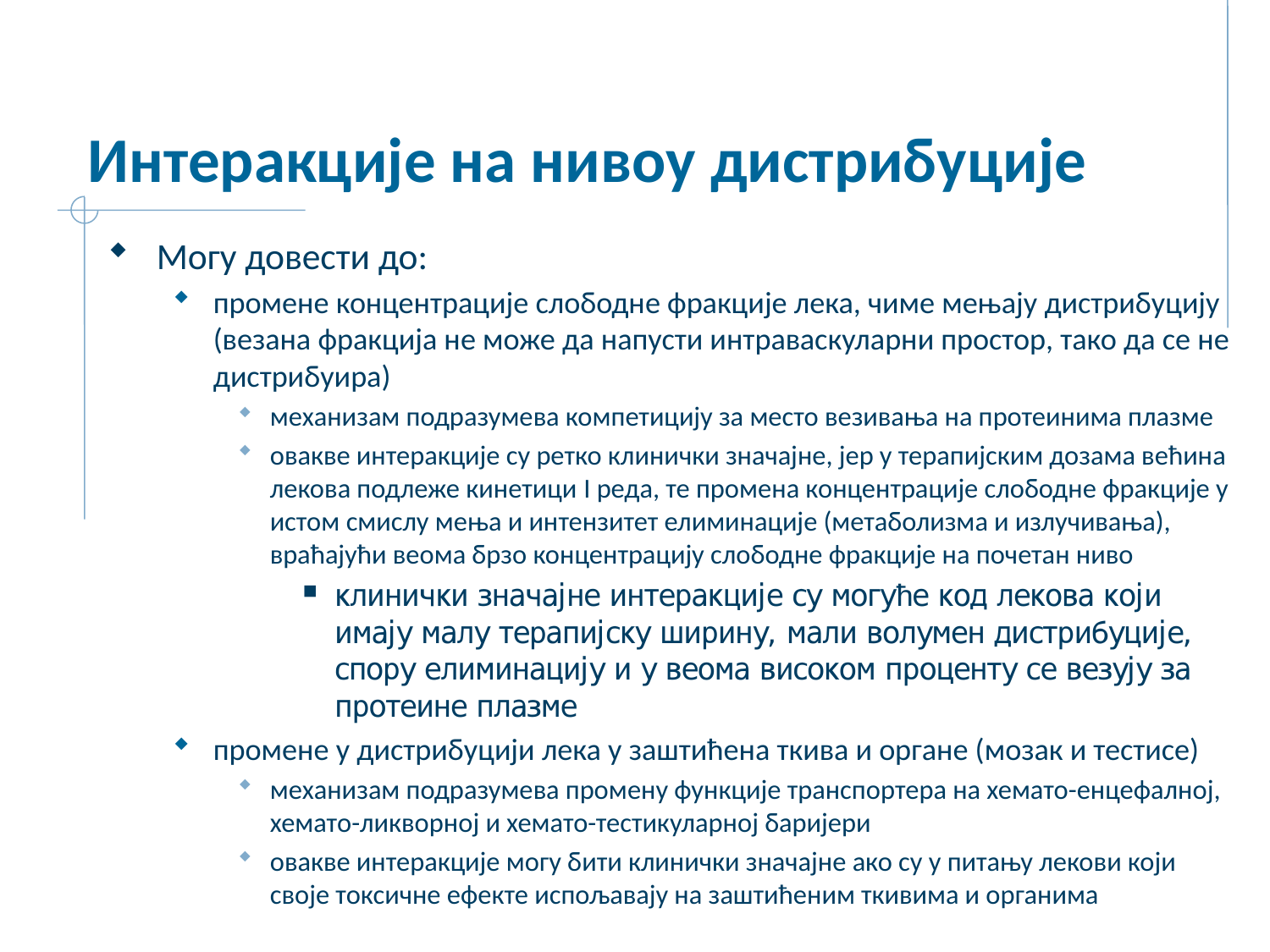

# Интеракције на нивоу дистрибуције
Могу довести до:
промене концентрације слободне фракције лека, чиме мењају дистрибуцију (везана фракција не може да напусти интраваскуларни простор, тако да се не дистрибуира)
механизам подразумева компетицију за место везивања на протеинима плазме
овакве интеракције су ретко клинички значајне, јер у терапијским дозама већина лекова подлеже кинетици I реда, те промена концентрације слободне фракције у истом смислу мења и интензитет елиминације (метаболизма и излучивања), враћајући веома брзо концентрацију слободне фракције на почетан ниво
клинички значајне интеракције су могуће код лекова који имају малу терапијску ширину, мали волумен дистрибуције, спору елиминацију и у веома високом проценту се везују за протеине плазме
промене у дистрибуцији лека у заштићена ткива и органе (мозак и тестисе)
механизам подразумева промену функције транспортера на хемато-енцефалној, хемато-ликворној и хемато-тестикуларној баријери
овакве интеракције могу бити клинички значајне ако су у питању лекови који своје токсичне ефекте испољавају на заштићеним ткивима и органима